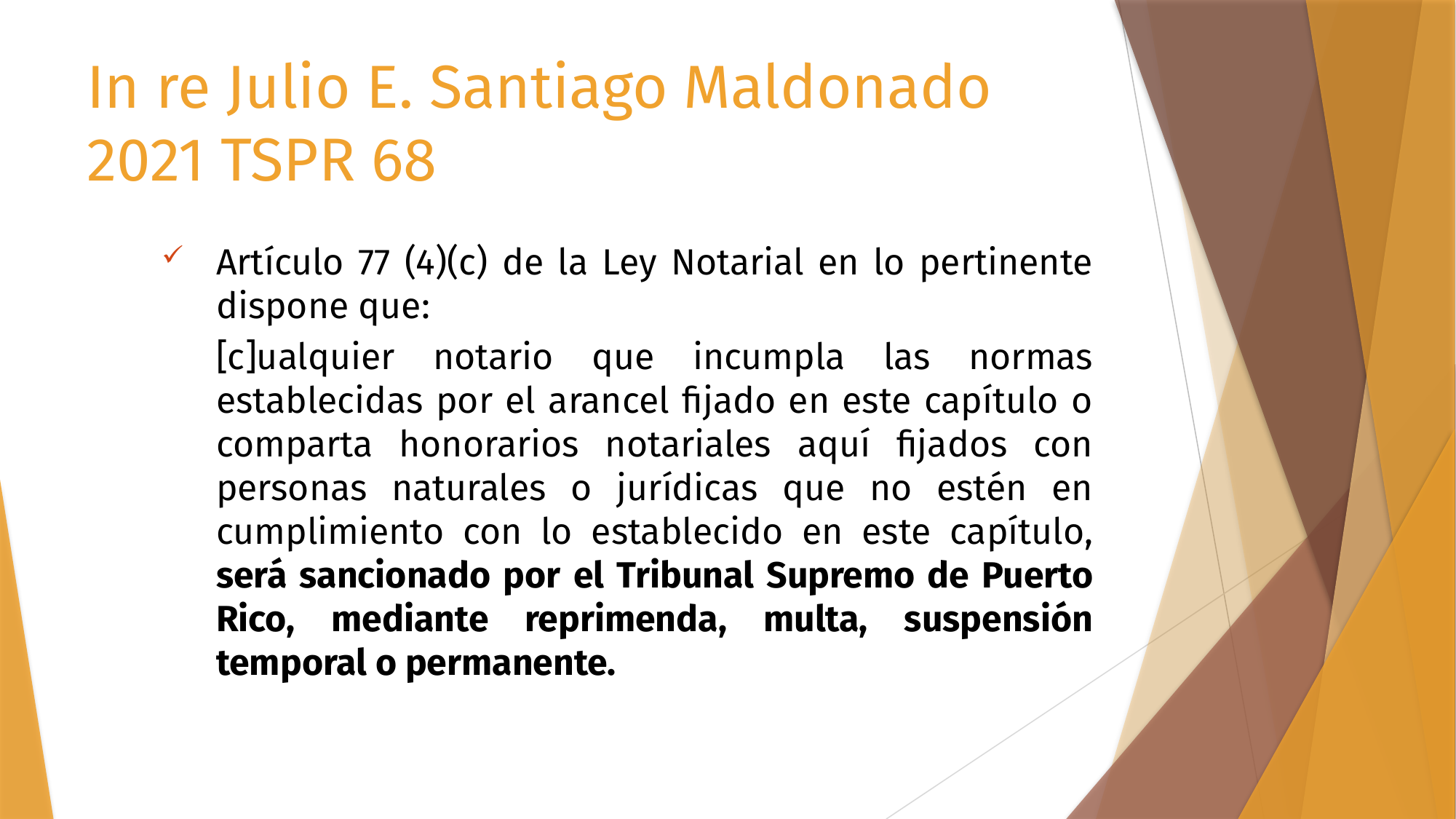

In re Julio E. Santiago Maldonado 2021 TSPR 68
Artículo 77 (4)(c) de la Ley Notarial en lo pertinente dispone que:
[c]ualquier notario que incumpla las normas establecidas por el arancel fijado en este capítulo o comparta honorarios notariales aquí fijados con personas naturales o jurídicas que no estén en cumplimiento con lo establecido en este capítulo, será sancionado por el Tribunal Supremo de Puerto Rico, mediante reprimenda, multa, suspensión temporal o permanente.